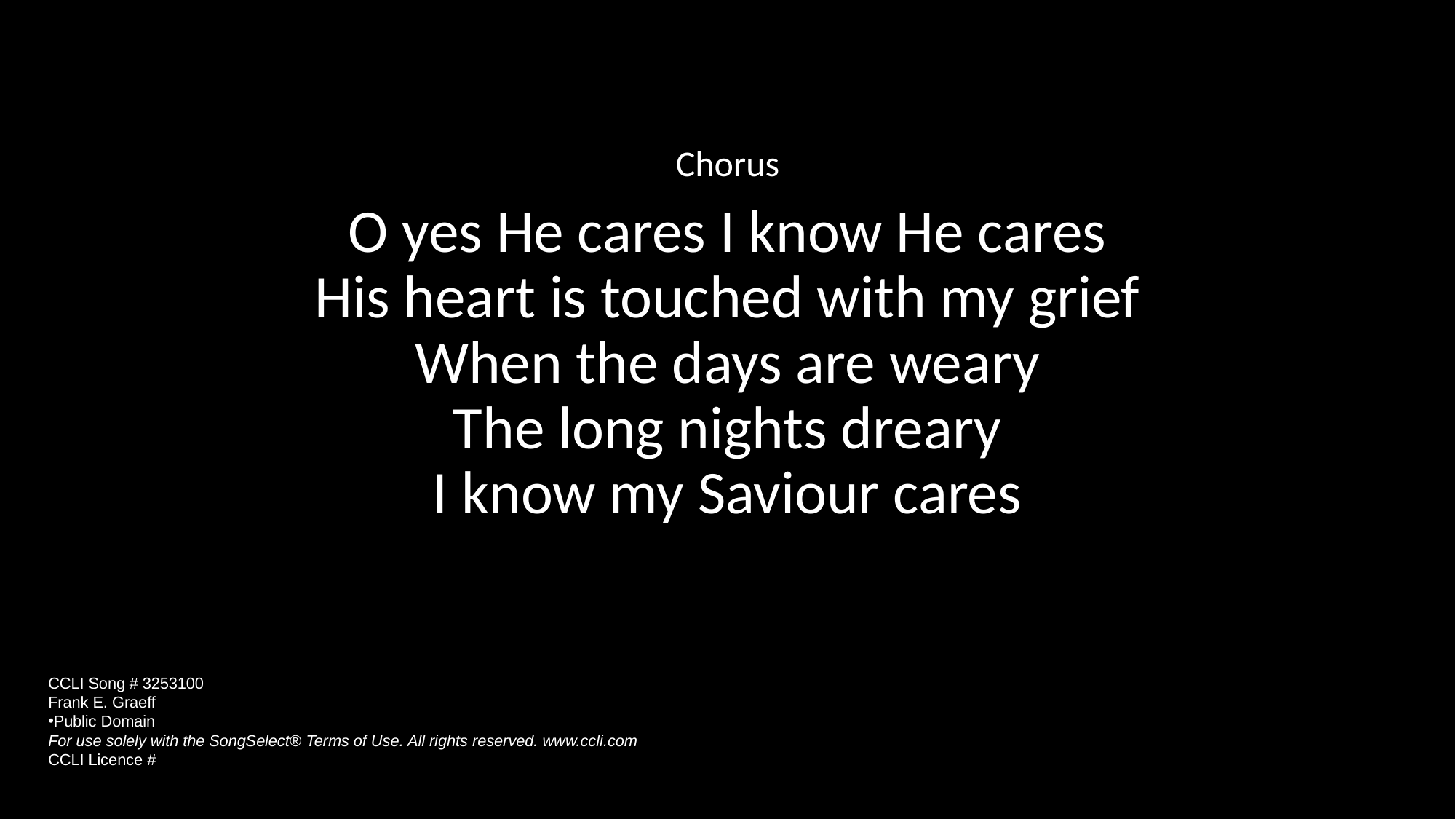

Chorus
O yes He cares I know He cares
His heart is touched with my grief
When the days are weary
The long nights dreary
I know my Saviour cares
CCLI Song # 3253100
Frank E. Graeff
Public Domain
For use solely with the SongSelect® Terms of Use. All rights reserved. www.ccli.com
CCLI Licence #